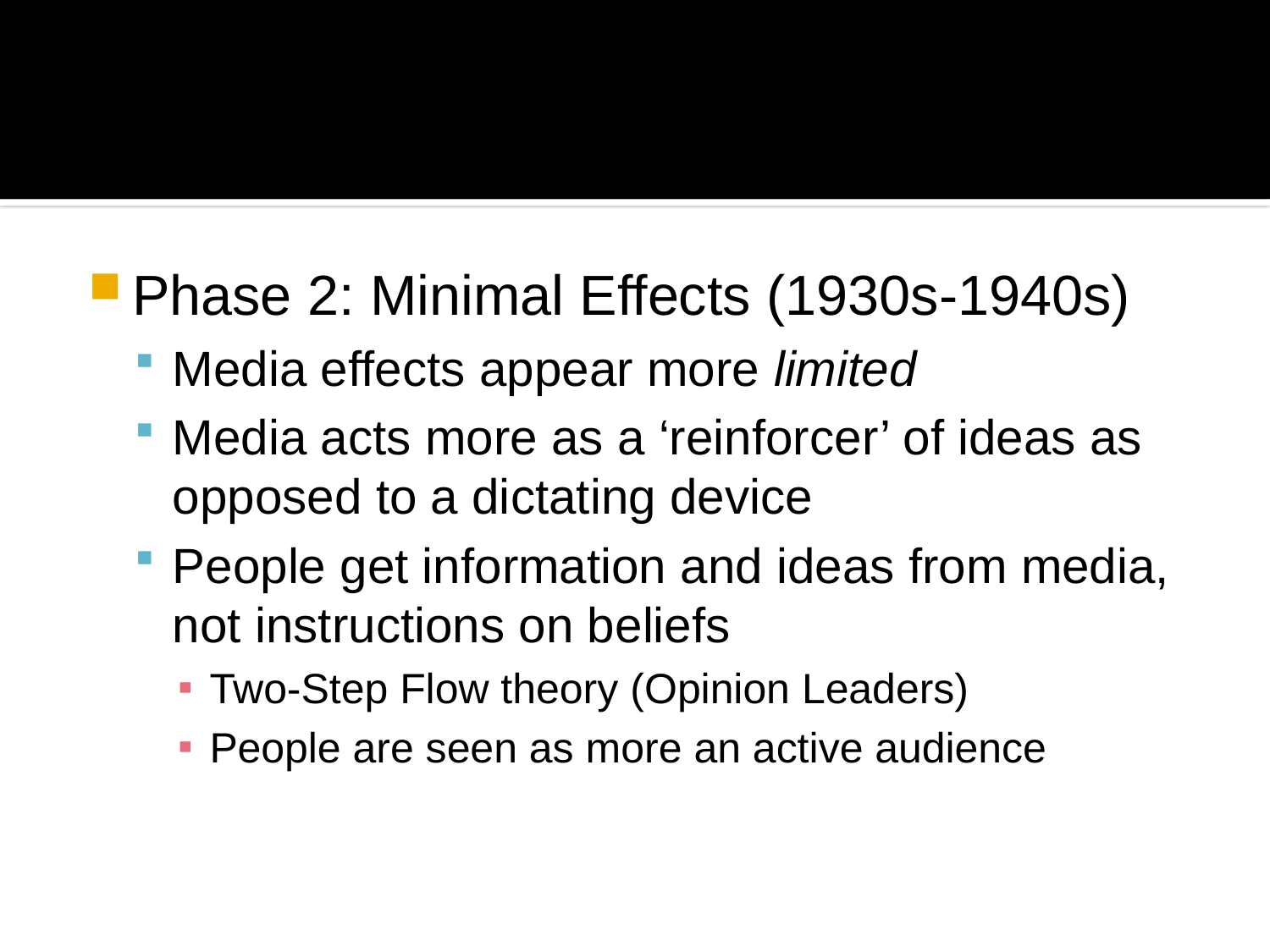

#
Phase 2: Minimal Effects (1930s-1940s)
Media effects appear more limited
Media acts more as a ‘reinforcer’ of ideas as opposed to a dictating device
People get information and ideas from media, not instructions on beliefs
Two-Step Flow theory (Opinion Leaders)
People are seen as more an active audience